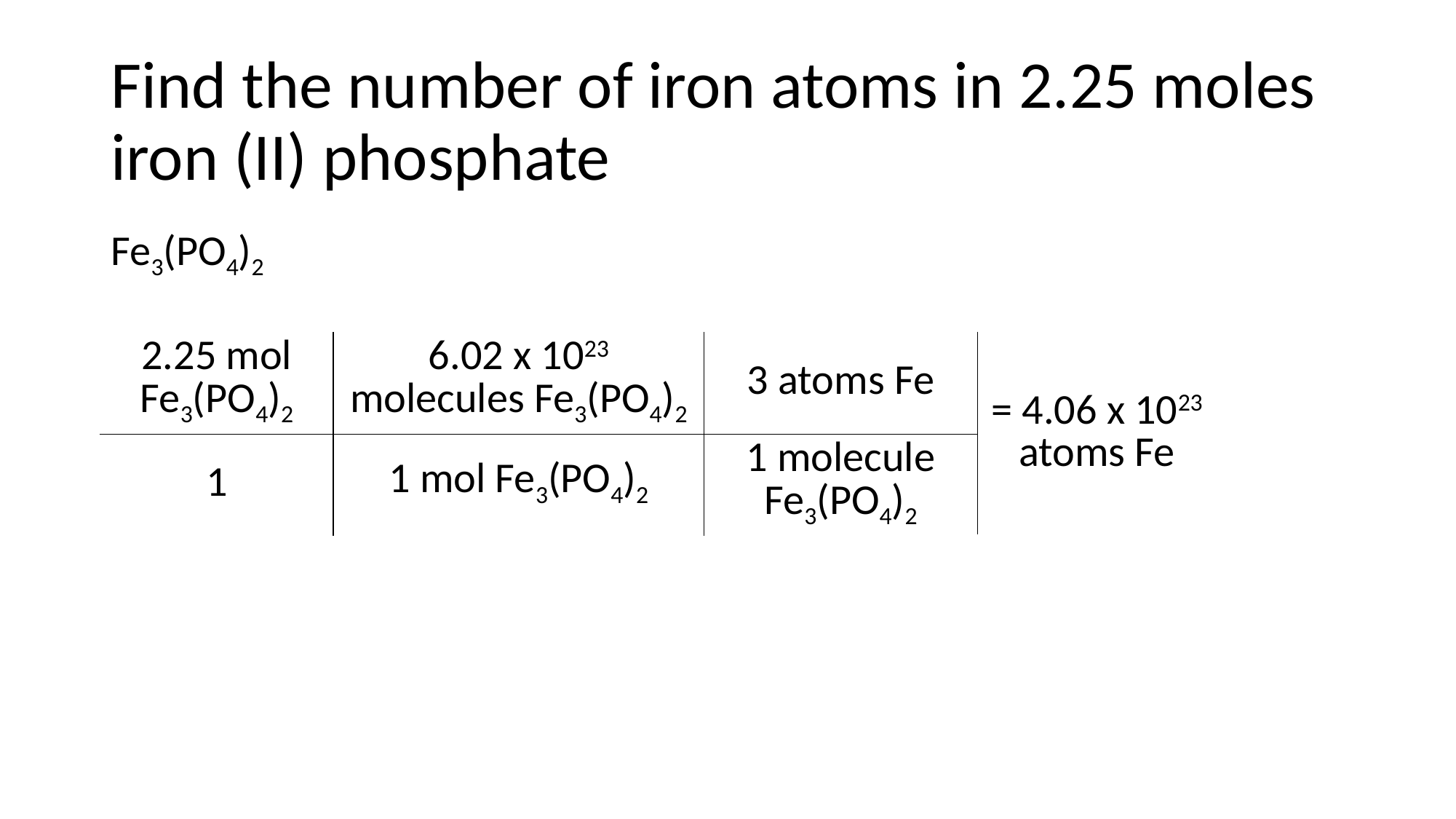

# Find the number of iron atoms in 2.25 moles iron (II) phosphate
Fe3(PO4)2

| 2.25 mol Fe3(PO4)2 | 6.02 x 1023 molecules Fe3(PO4)2 | 3 atoms Fe | = 4.06 x 1023 atoms Fe |
| --- | --- | --- | --- |
| 1 | 1 mol Fe3(PO4)2 | 1 molecule Fe3(PO4)2 |  |